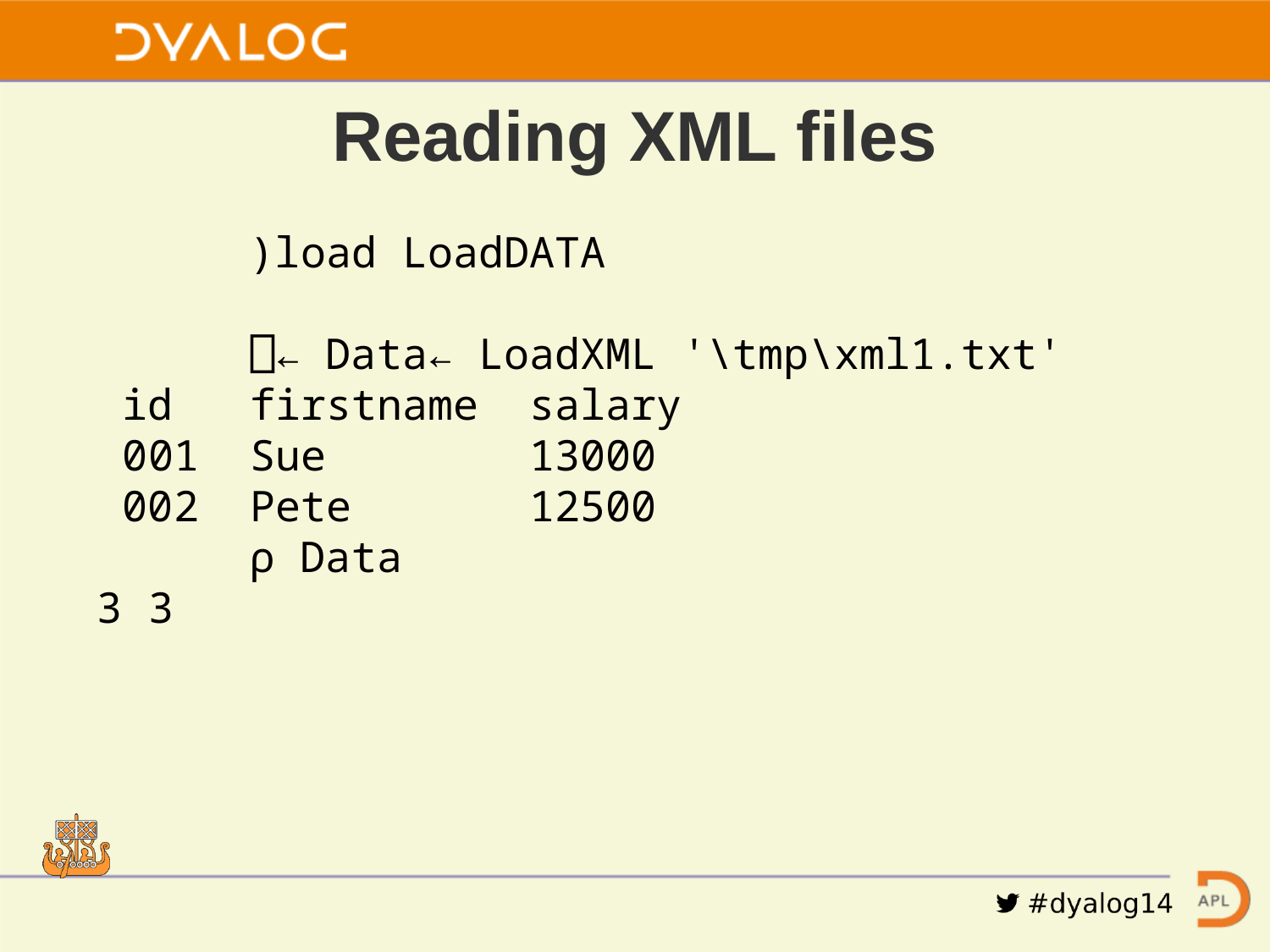

# Reading XML files
      )load LoadDATA

      ⎕← Data← LoadXML '\tmp\xml1.txt'
 id   firstname  salary
 001  Sue        13000
 002  Pete       12500
      ⍴ Data
3 3